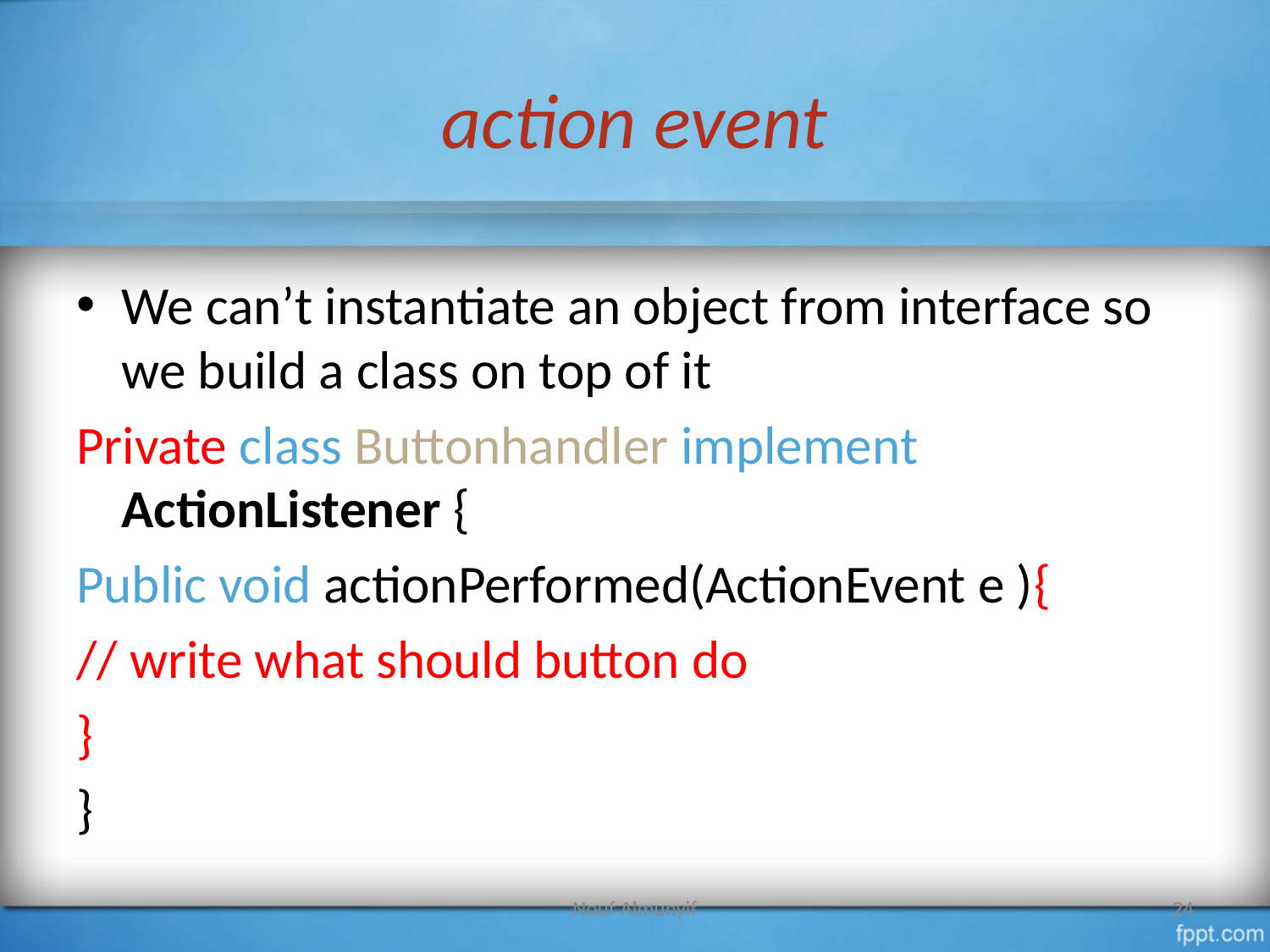

# action event
We can’t instantiate an object from interface so we build a class on top of it
Private class Buttonhandler implement ActionListener {
Public void actionPerformed(ActionEvent e ){
// write what should button do
}
}

Nouf Almunyif
24